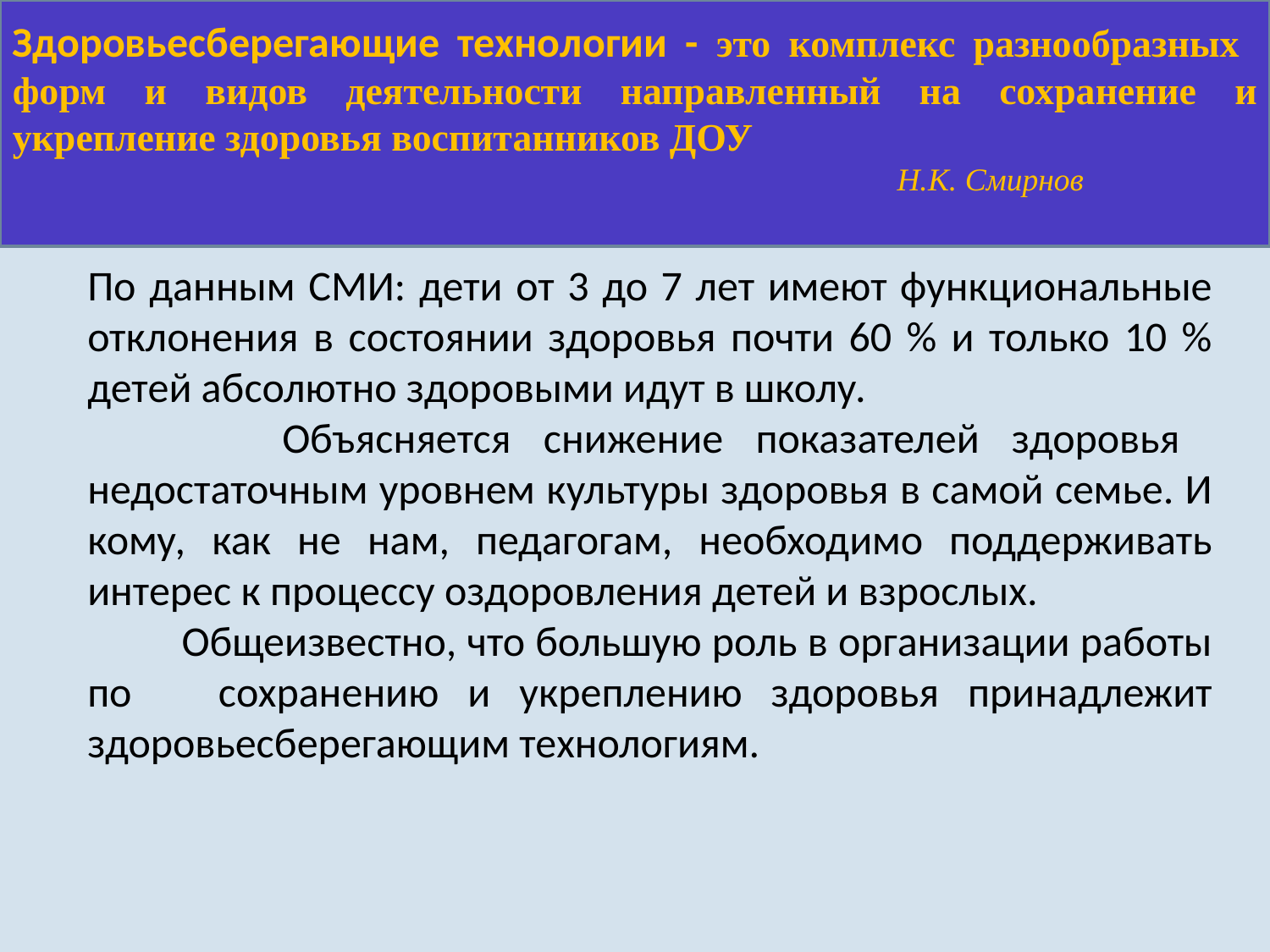

Здоровьесберегающие технологии - это комплекс разнообразных  форм и видов деятельности направленный на сохранение и укрепление здоровья воспитанников ДОУ
                                                                                                              Н.К. Смирнов

По данным СМИ: дети от 3 до 7 лет имеют функциональные отклонения в состоянии здоровья почти 60 % и только 10 % детей абсолютно здоровыми идут в школу.
      Объясняется снижение показателей здоровья  недостаточным уровнем культуры здоровья в самой семье. И кому, как не нам, педагогам, необходимо поддерживать интерес к процессу оздоровления детей и взрослых.
         Общеизвестно, что большую роль в организации работы по   сохранению и укреплению здоровья принадлежит здоровьесберегающим технологиям.